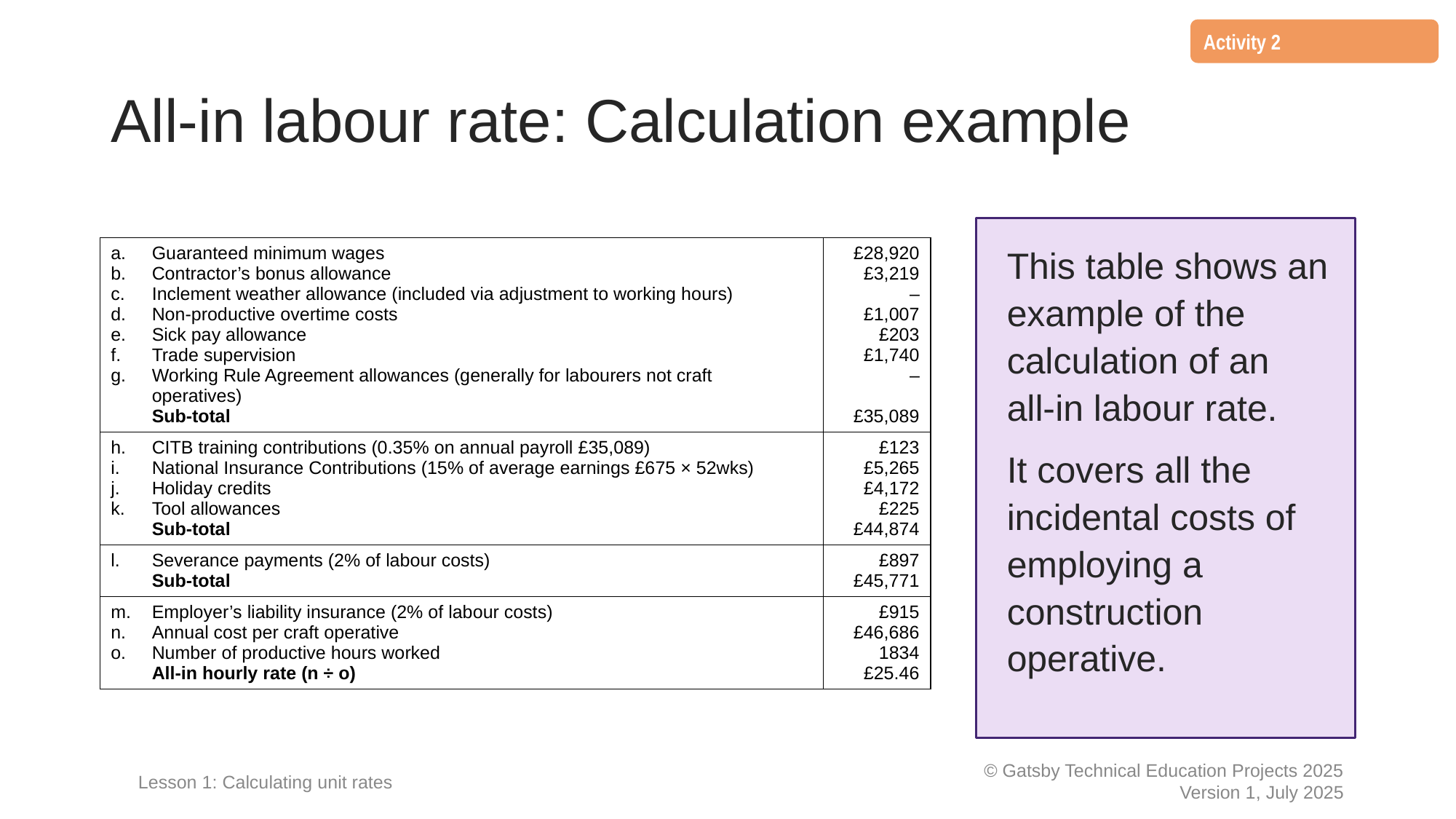

Activity 2
# All-in labour rate: Calculation example
This table shows an example of the calculation of an
all-in labour rate.
It covers all the incidental costs of employing a construction operative.
| Guaranteed minimum wages Contractor’s bonus allowance Inclement weather allowance (included via adjustment to working hours) Non-productive overtime costs Sick pay allowance Trade supervision Working Rule Agreement allowances (generally for labourers not craft operatives) Sub-total | £28,920 £3,219 – £1,007 £203 £1,740 – £35,089 |
| --- | --- |
| CITB training contributions (0.35% on annual payroll £35,089) National Insurance Contributions (15% of average earnings £675 × 52wks) Holiday credits Tool allowances Sub-total | £123 £5,265 £4,172 £225 £44,874 |
| Severance payments (2% of labour costs) Sub-total | £897 £45,771 |
| Employer’s liability insurance (2% of labour costs) Annual cost per craft operative Number of productive hours worked All-in hourly rate (n ÷ o) | £915 £46,686 1834 £25.46 |
Lesson 1: Calculating unit rates